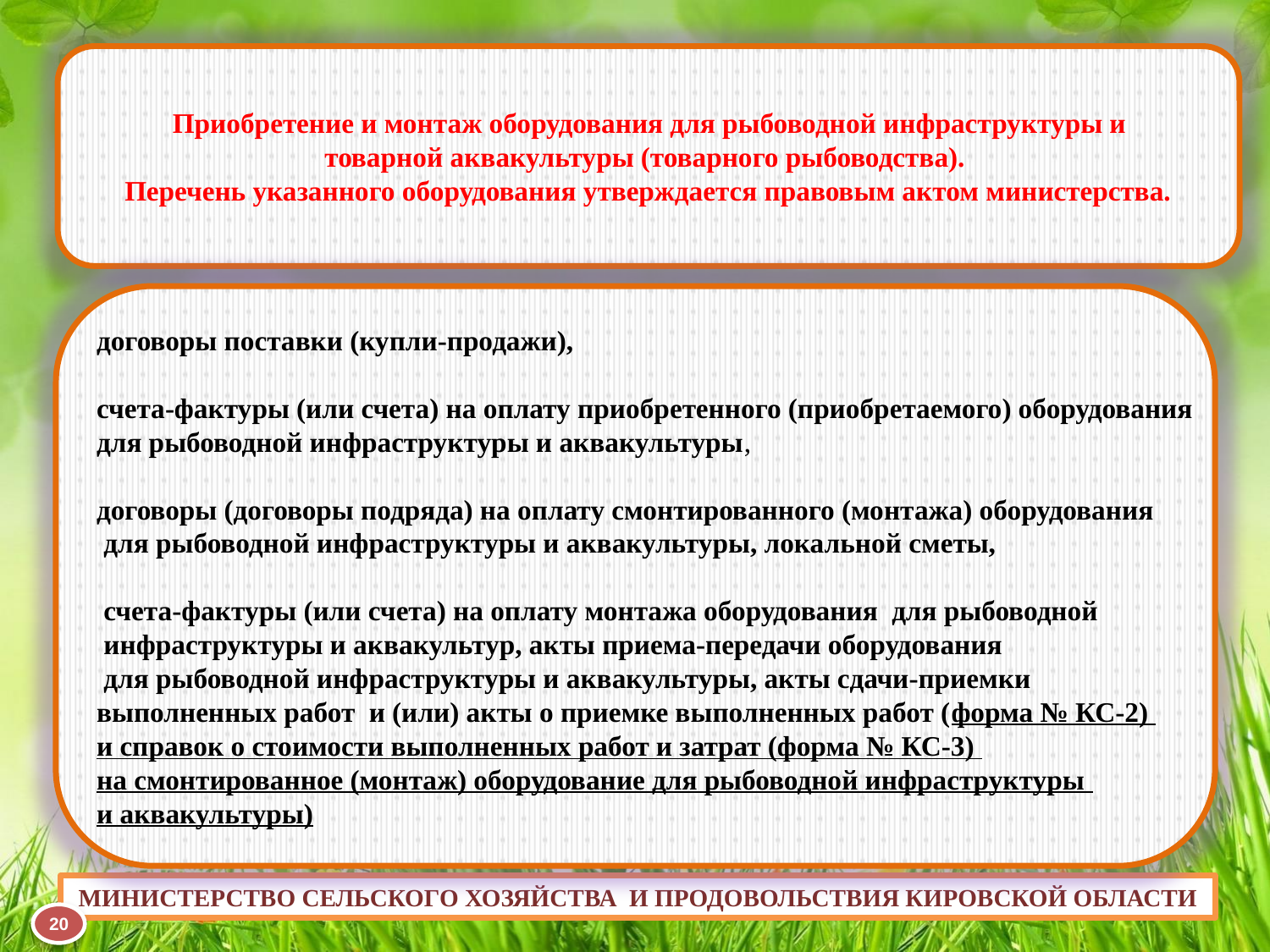

Приобретение и монтаж оборудования для рыбоводной инфраструктуры и
товарной аквакультуры (товарного рыбоводства).
Перечень указанного оборудования утверждается правовым актом министерства.
договоры поставки (купли-продажи),

счета-фактуры (или счета) на оплату приобретенного (приобретаемого) оборудования
для рыбоводной инфраструктуры и аквакультуры,

договоры (договоры подряда) на оплату смонтированного (монтажа) оборудования
 для рыбоводной инфраструктуры и аквакультуры, локальной сметы,

 счета-фактуры (или счета) на оплату монтажа оборудования  для рыбоводной
 инфраструктуры и аквакультур, акты приема-передачи оборудования
 для рыбоводной инфраструктуры и аквакультуры, акты сдачи-приемки
выполненных работ  и (или) акты о приемке выполненных работ (форма № КС-2)
и справок о стоимости выполненных работ и затрат (форма № КС-3)
на смонтированное (монтаж) оборудование для рыбоводной инфраструктуры
и аквакультуры)
МИНИСТЕРСТВО СЕЛЬСКОГО ХОЗЯЙСТВА  И ПРОДОВОЛЬСТВИЯ КИРОВСКОЙ ОБЛАСТИ
20